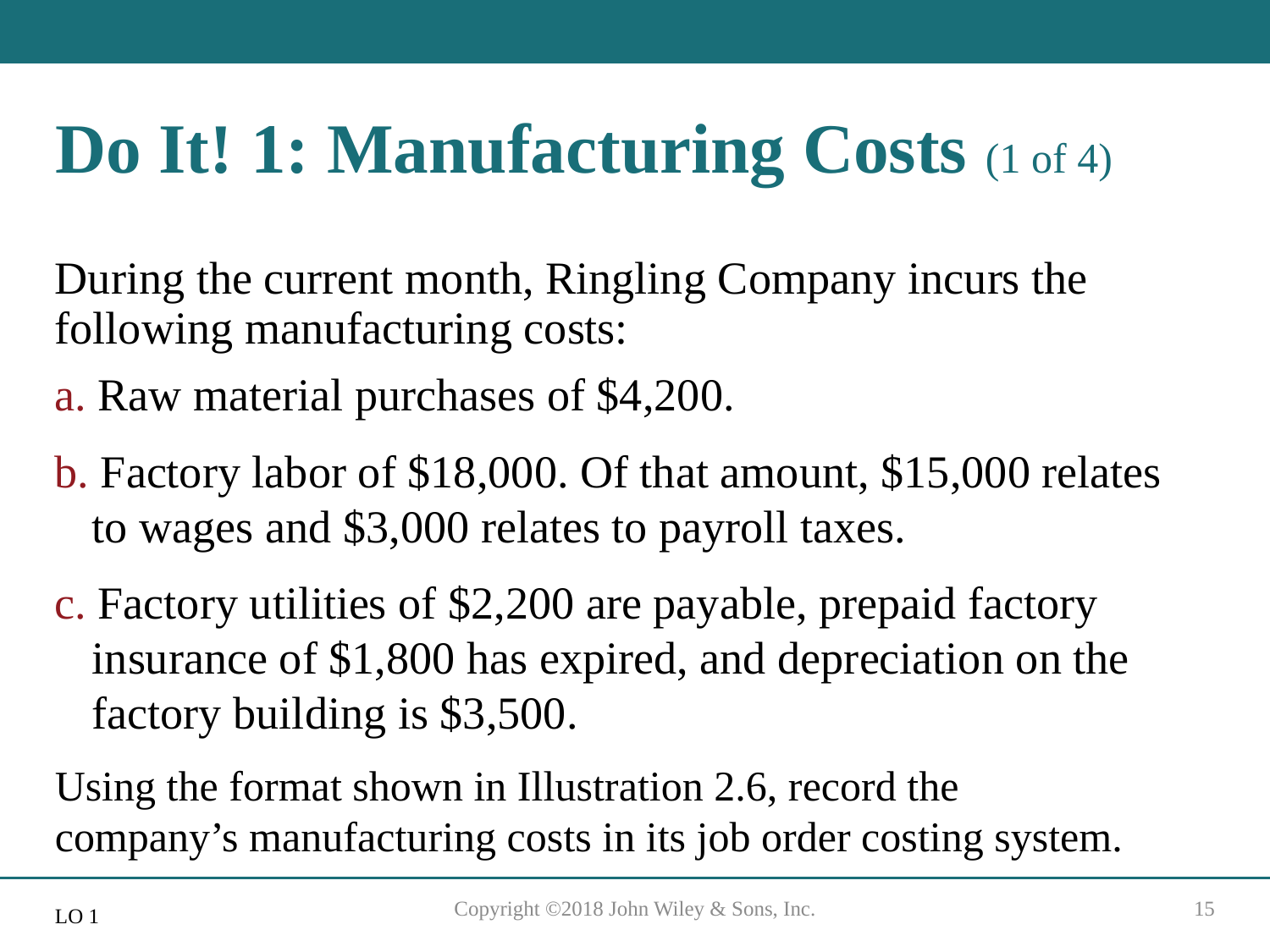

# Do It! 1: Manufacturing Costs (1 of 4)
During the current month, Ringling Company incurs the following manufacturing costs:
a. Raw material purchases of $4,200.
b. Factory labor of $18,000. Of that amount, $15,000 relates to wages and $3,000 relates to payroll taxes.
c. Factory utilities of $2,200 are payable, prepaid factory insurance of $1,800 has expired, and depreciation on the factory building is $3,500.
Using the format shown in Illustration 2.6, record the company’s manufacturing costs in its job order costing system.
Copyright ©2018 John Wiley & Sons, Inc.
15
L O 1